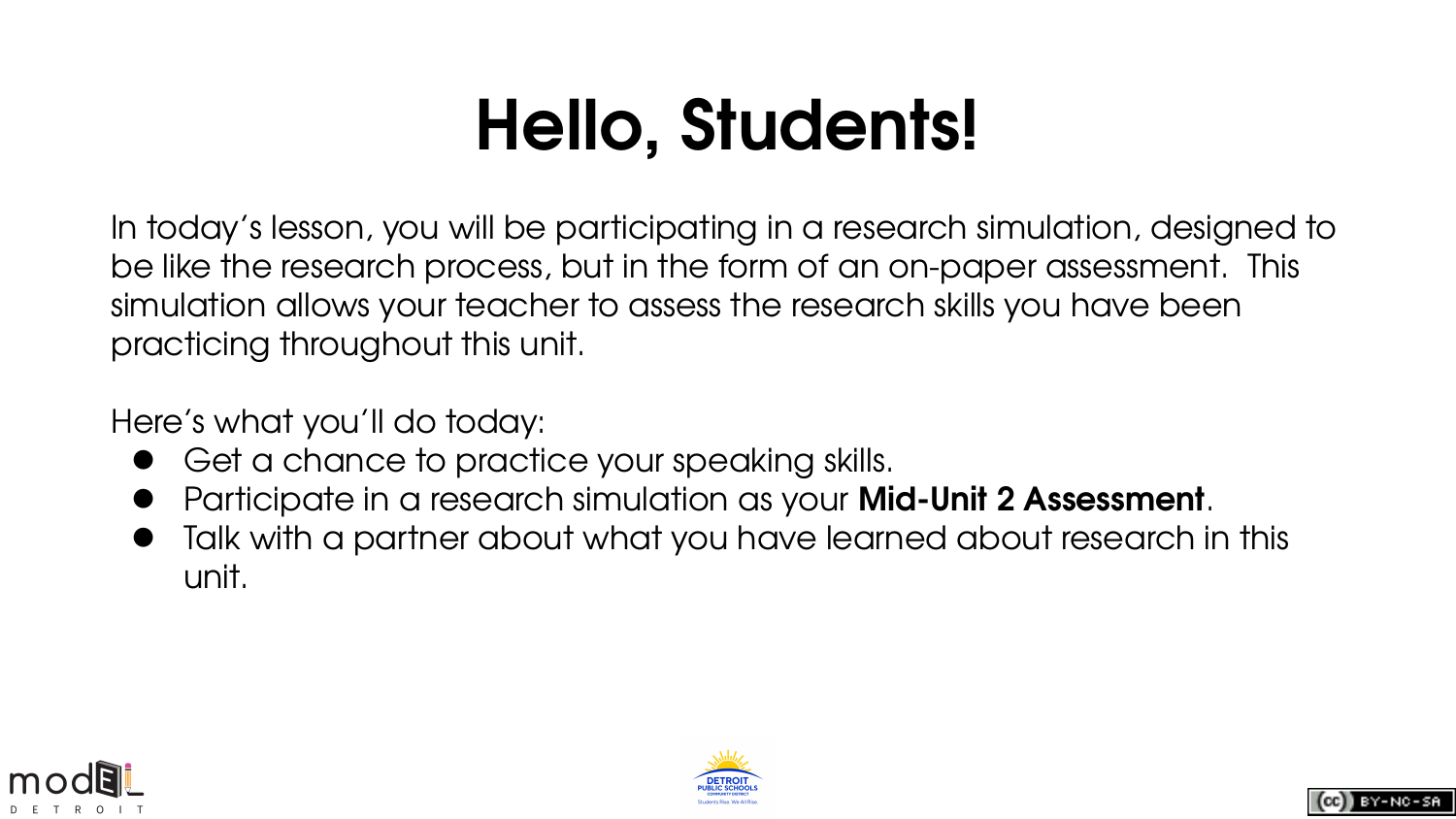

# Hello, Students!
In today’s lesson, you will be participating in a research simulation, designed to be like the research process, but in the form of an on-paper assessment.  This simulation allows your teacher to assess the research skills you have been practicing throughout this unit.

Here’s what you’ll do today:
Get a chance to practice your speaking skills.
Participate in a research simulation as your Mid-Unit 2 Assessment.
Talk with a partner about what you have learned about research in this unit.